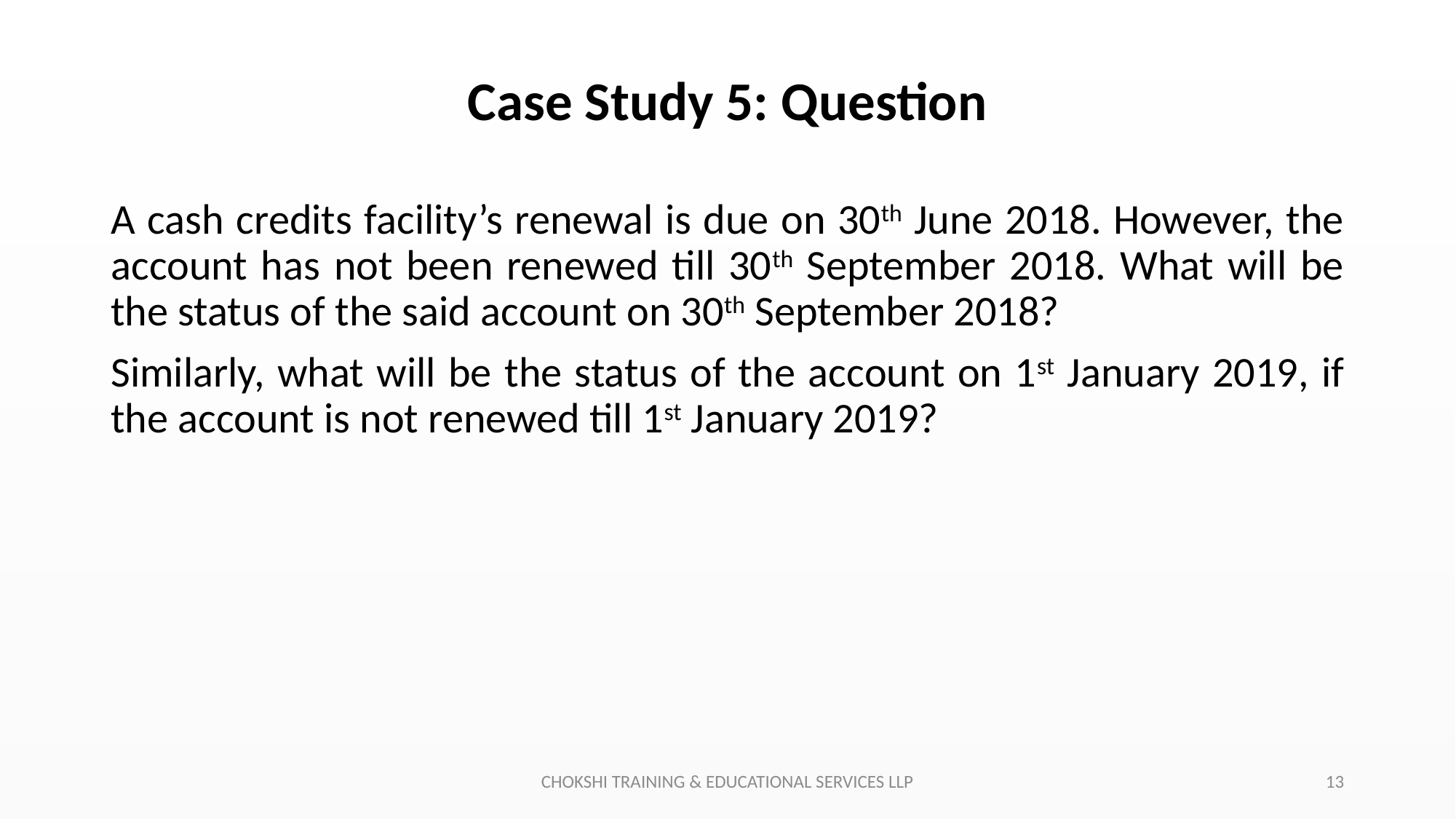

# Case Study 5: Question
A cash credits facility’s renewal is due on 30th June 2018. However, the account has not been renewed till 30th September 2018. What will be the status of the said account on 30th September 2018?
Similarly, what will be the status of the account on 1st January 2019, if the account is not renewed till 1st January 2019?

CHOKSHI TRAINING & EDUCATIONAL SERVICES LLP
13